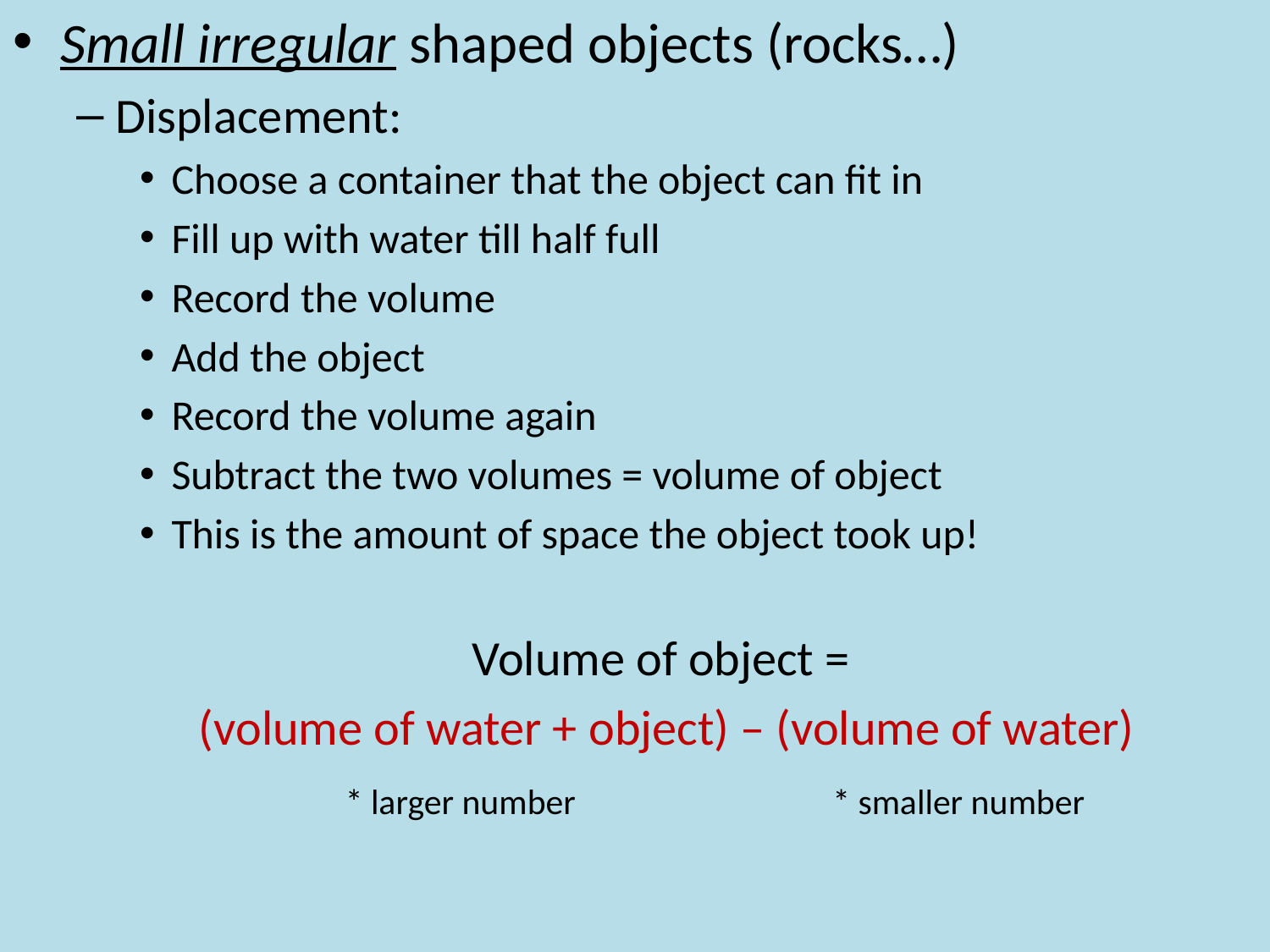

Small irregular shaped objects (rocks…)
Displacement:
Choose a container that the object can fit in
Fill up with water till half full
Record the volume
Add the object
Record the volume again
Subtract the two volumes = volume of object
This is the amount of space the object took up!

Volume of object =
(volume of water + object) – (volume of water)
                        * larger number                                * smaller number